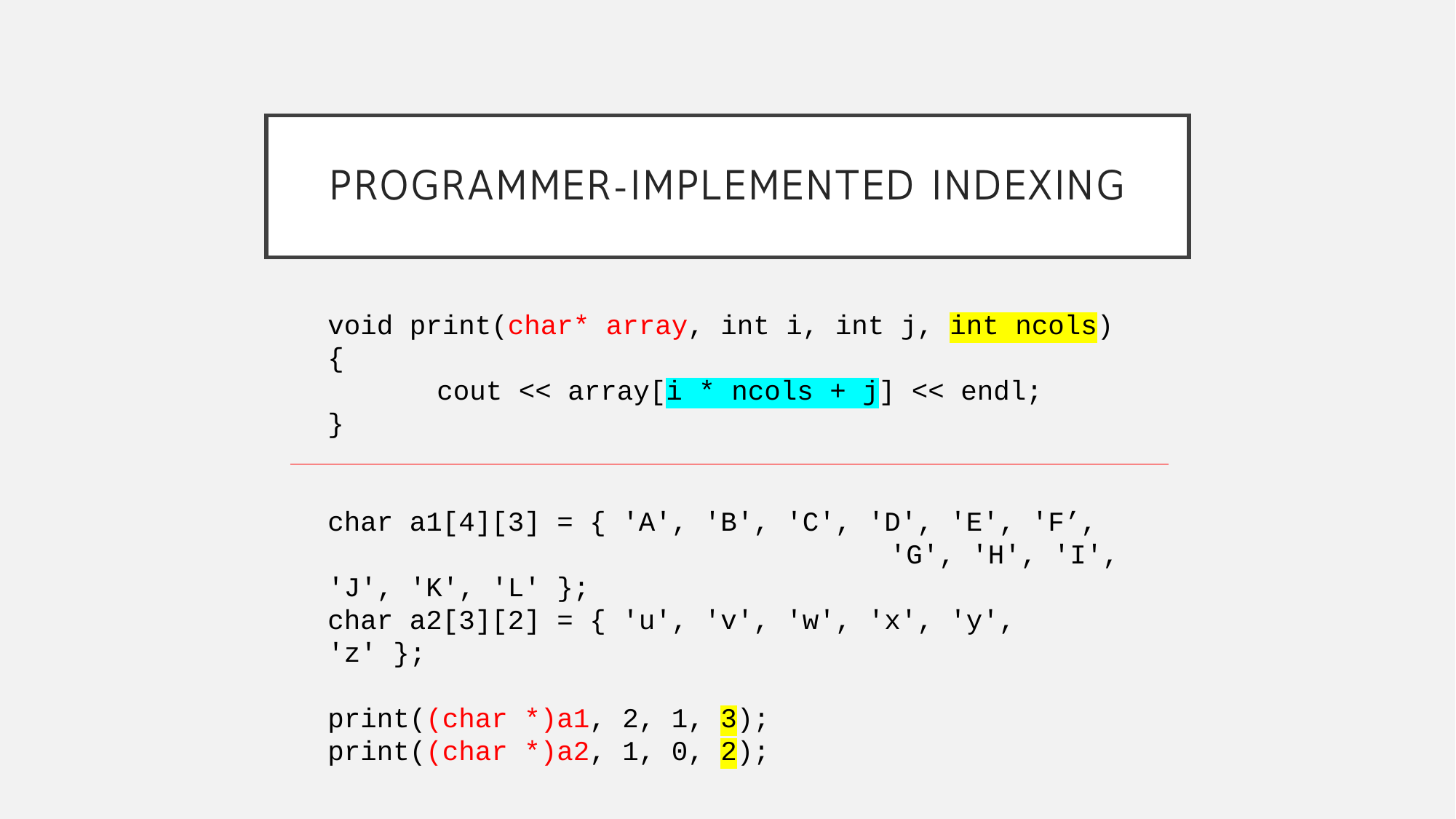

# programmer-implemented Indexing
void print(char* array, int i, int j, int ncols)
{
	cout << array[i * ncols + j] << endl;
}

char a1[4][3] = { 'A', 'B', 'C', 'D', 'E', 'F’,
					 'G', 'H', 'I', 'J', 'K', 'L' };
char a2[3][2] = { 'u', 'v', 'w', 'x', 'y', 'z' };

print((char *)a1, 2, 1, 3);
print((char *)a2, 1, 0, 2);